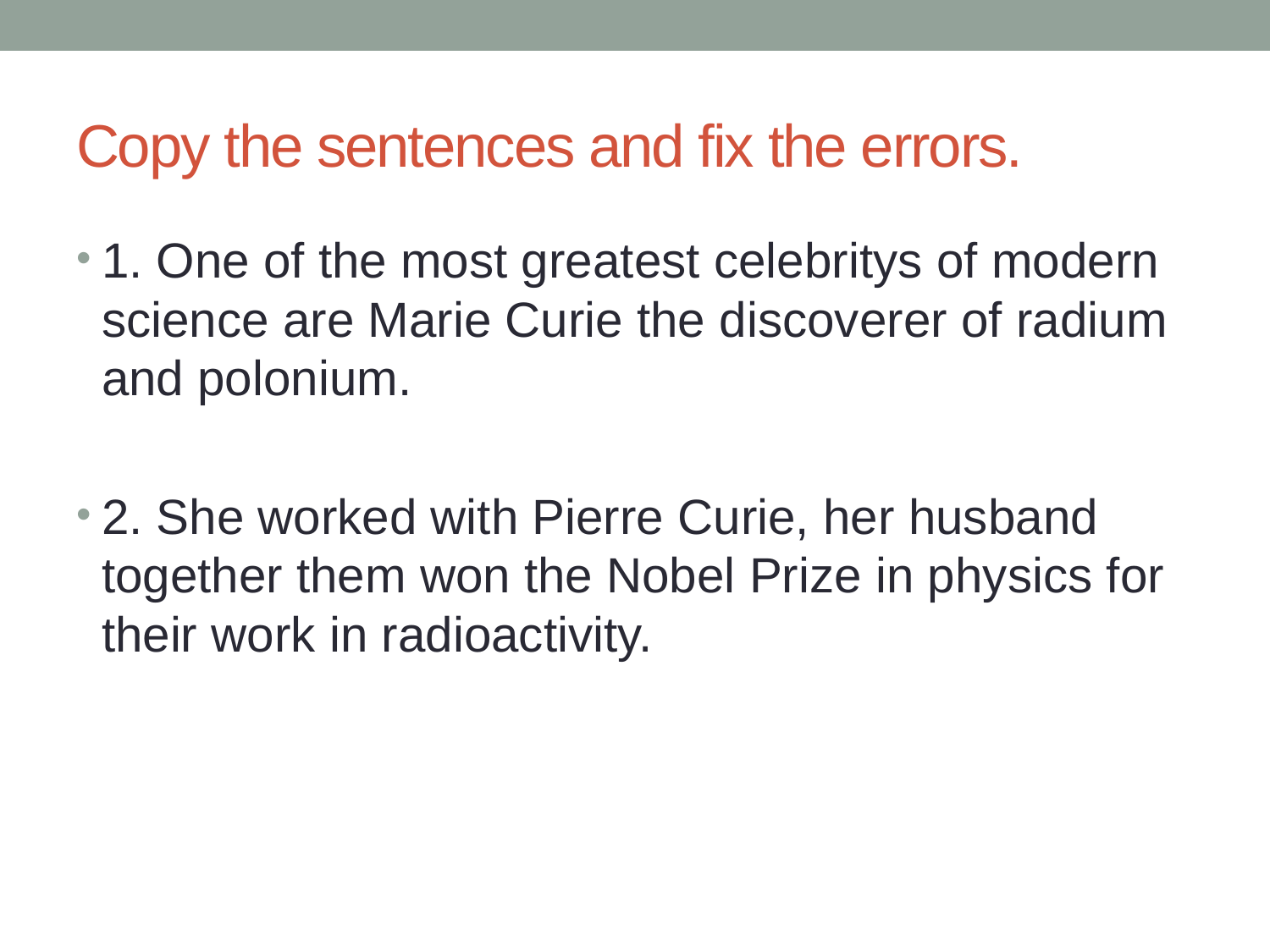

# Copy the sentences and fix the errors.
1. One of the most greatest celebritys of modern science are Marie Curie the discoverer of radium and polonium.

2. She worked with Pierre Curie, her husband together them won the Nobel Prize in physics for their work in radioactivity.